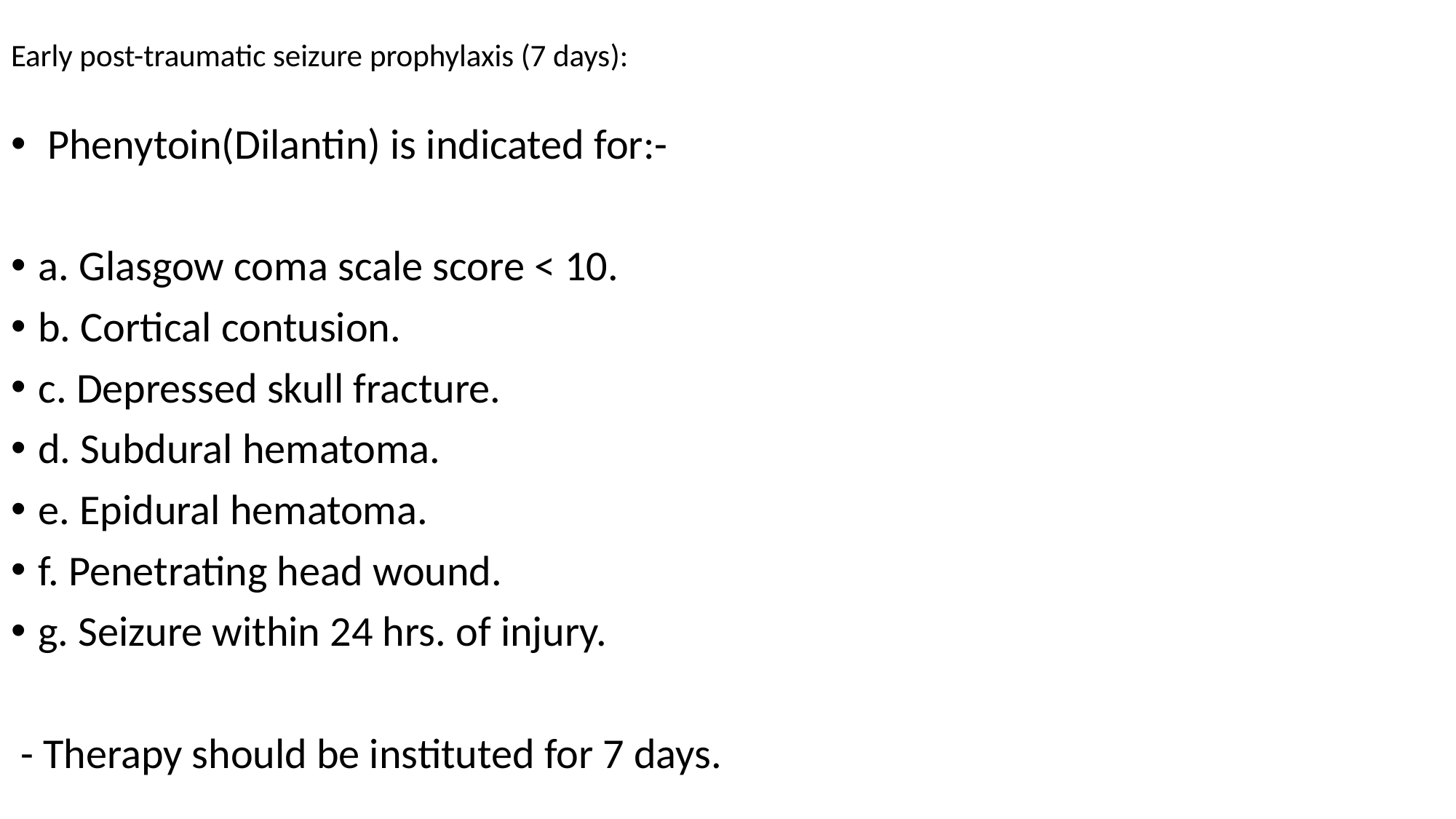

# Early post-traumatic seizure prophylaxis (7 days):
 Phenytoin(Dilantin) is indicated for:-

a. Glasgow coma scale score < 10.
b. Cortical contusion.
c. Depressed skull fracture.
d. Subdural hematoma.
e. Epidural hematoma.
f. Penetrating head wound.
g. Seizure within 24 hrs. of injury.

 - Therapy should be instituted for 7 days.